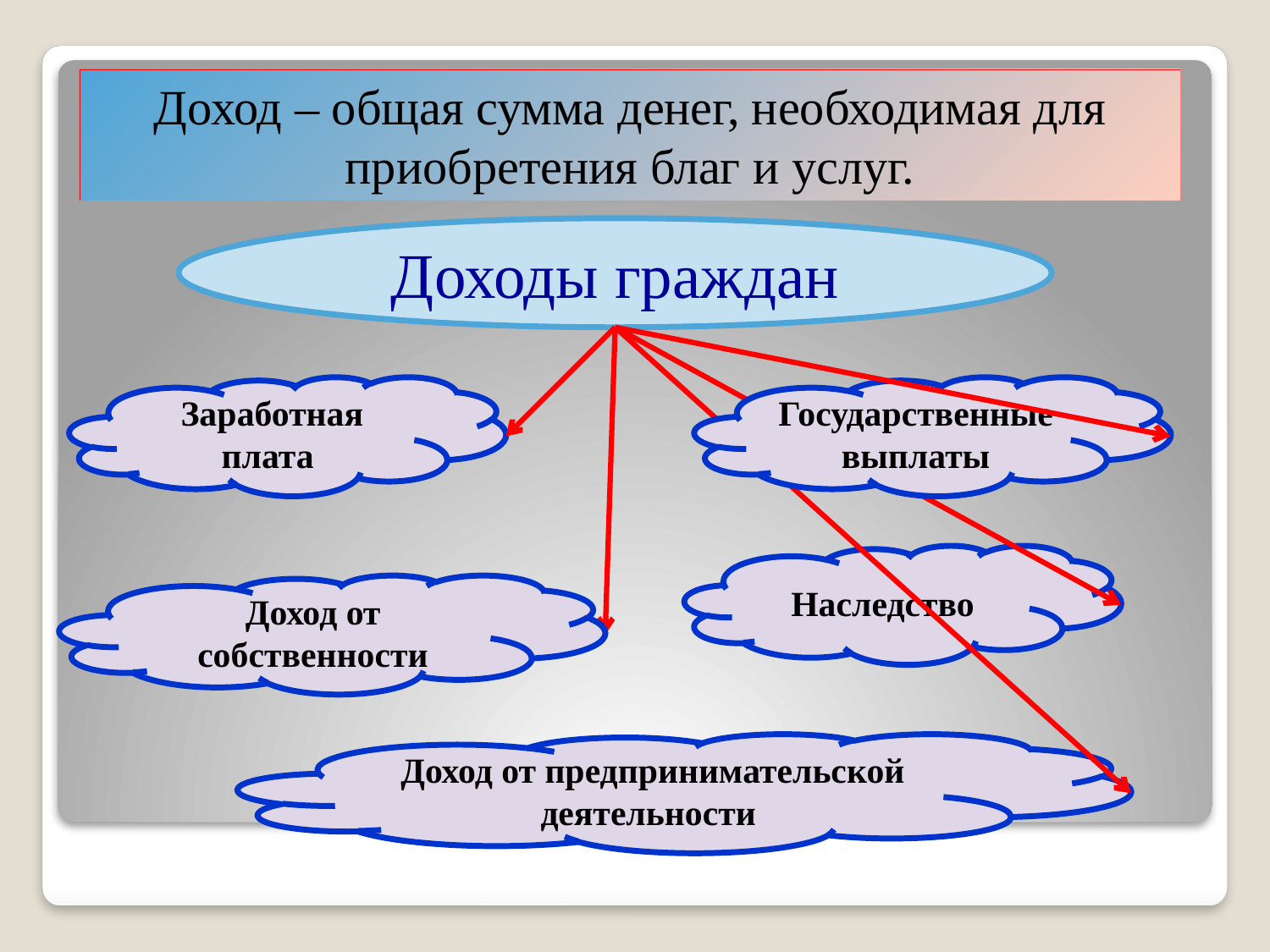

Доход – общая сумма денег, необходимая для приобретения благ и услуг.
Доходы граждан

Заработная плата

Государственные выплаты

Наследство

Доход от собственности

Доход от предпринимательской деятельности